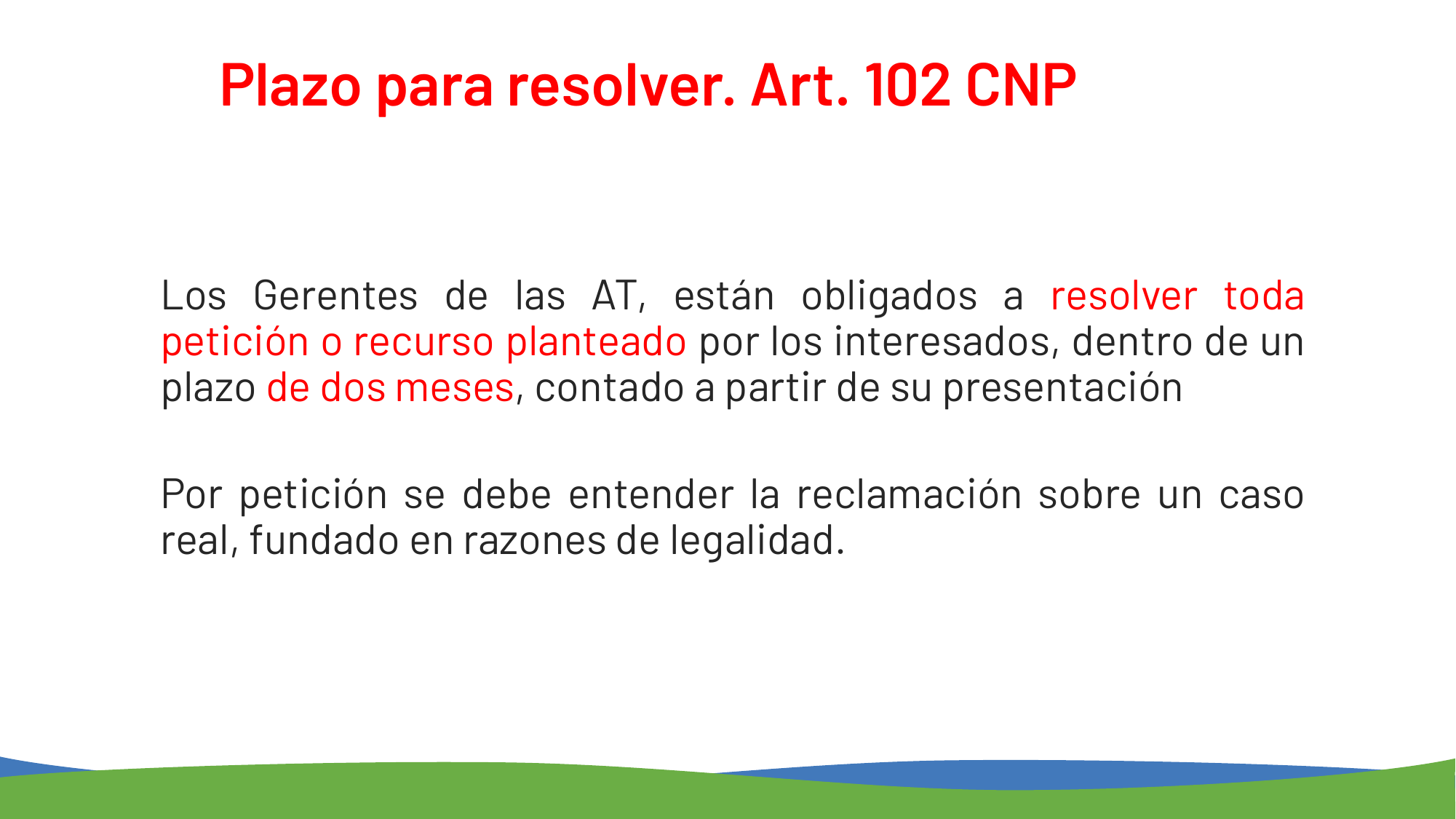

# Plazo para resolver. Art. 102 CNP

Los Gerentes de las AT, están obligados a resolver toda petición o recurso planteado por los interesados, dentro de un plazo de dos meses, contado a partir de su presentación

Por petición se debe entender la reclamación sobre un caso real, fundado en razones de legalidad.